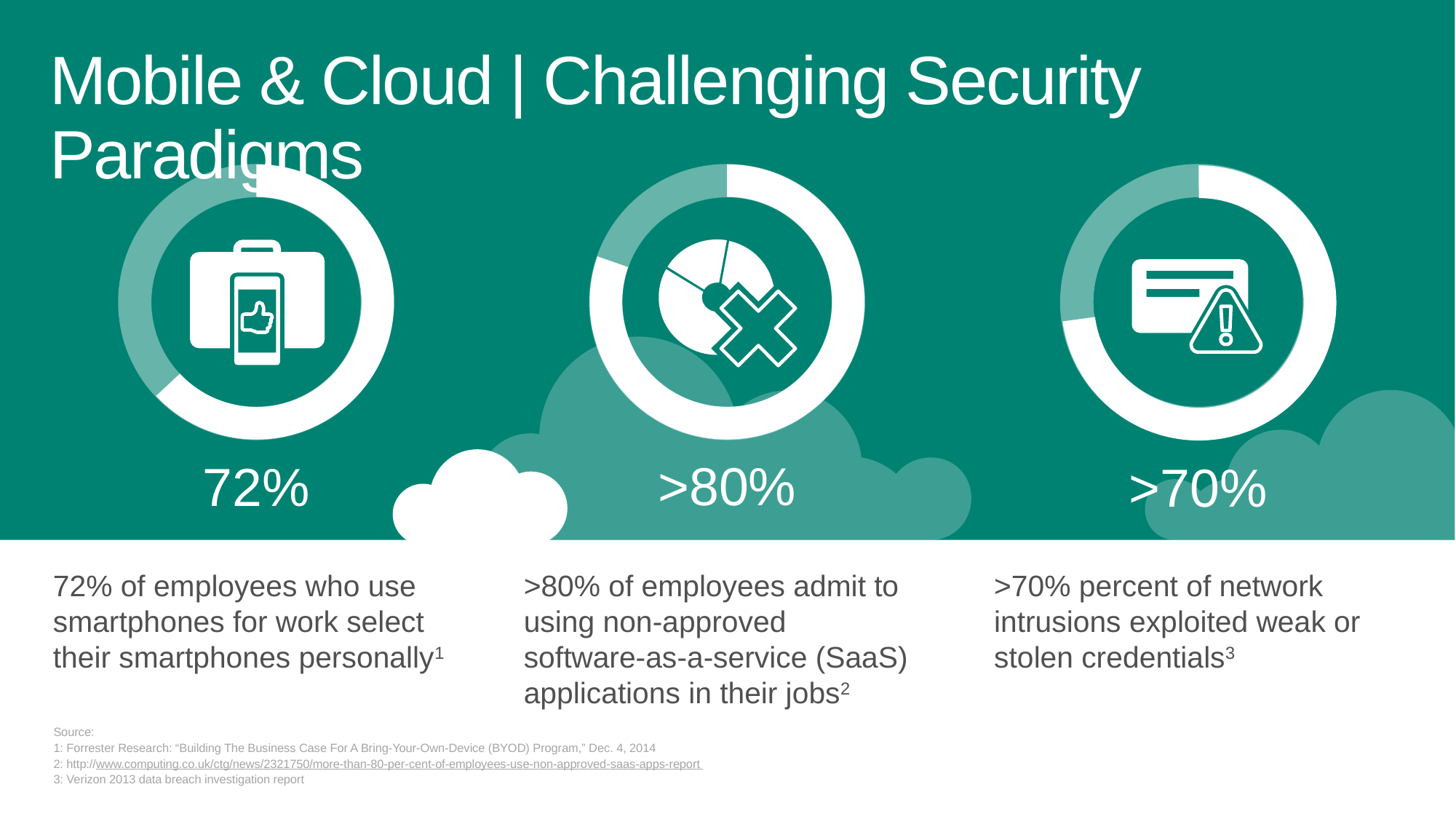

# Mobile & Cloud | Challenging Security Paradigms

>80%
72%
>70%

72% of employees who use smartphones for work select their smartphones personally1
>80% of employees admit to using non-approved
software-as-a-service (SaaS) applications in their jobs2
>70% percent of network intrusions exploited weak or stolen credentials3
Source:
1: Forrester Research: “Building The Business Case For A Bring-Your-Own-Device (BYOD) Program,” Dec. 4, 2014
2: http://www.computing.co.uk/ctg/news/2321750/more-than-80-per-cent-of-employees-use-non-approved-saas-apps-report
3: Verizon 2013 data breach investigation report